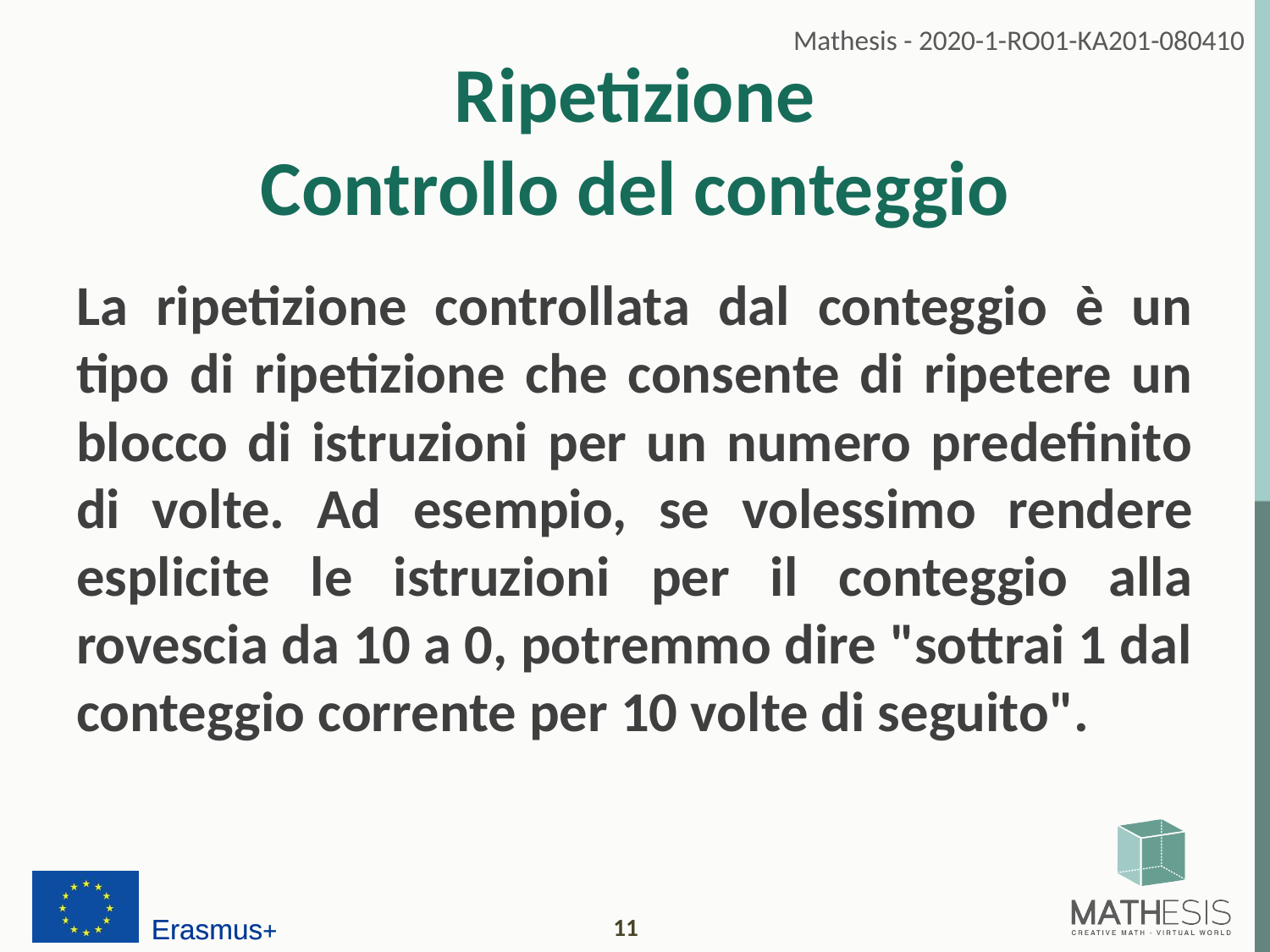

# Ripetizione
Controllo del conteggio
La ripetizione controllata dal conteggio è un tipo di ripetizione che consente di ripetere un blocco di istruzioni per un numero predefinito di volte. Ad esempio, se volessimo rendere esplicite le istruzioni per il conteggio alla rovescia da 10 a 0, potremmo dire "sottrai 1 dal conteggio corrente per 10 volte di seguito".